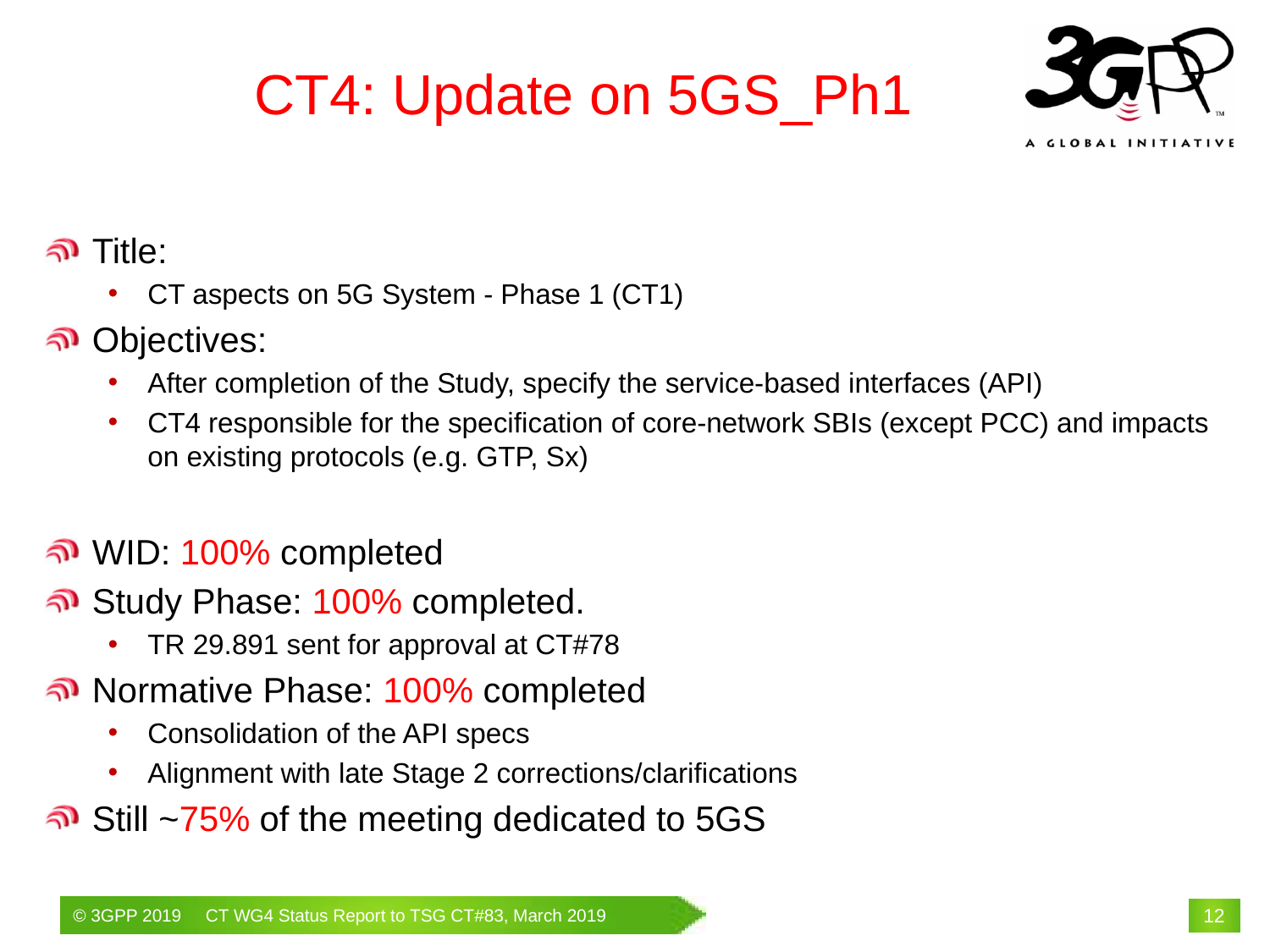

# CT4: Update on 5GS_Ph1
Title:
CT aspects on 5G System - Phase 1 (CT1)
Objectives:
After completion of the Study, specify the service-based interfaces (API)
CT4 responsible for the specification of core-network SBIs (except PCC) and impacts on existing protocols (e.g. GTP, Sx)

WID: 100% completed
Study Phase: 100% completed.
TR 29.891 sent for approval at CT#78
Normative Phase: 100% completed
Consolidation of the API specs
Alignment with late Stage 2 corrections/clarifications
Still ~75% of the meeting dedicated to 5GS